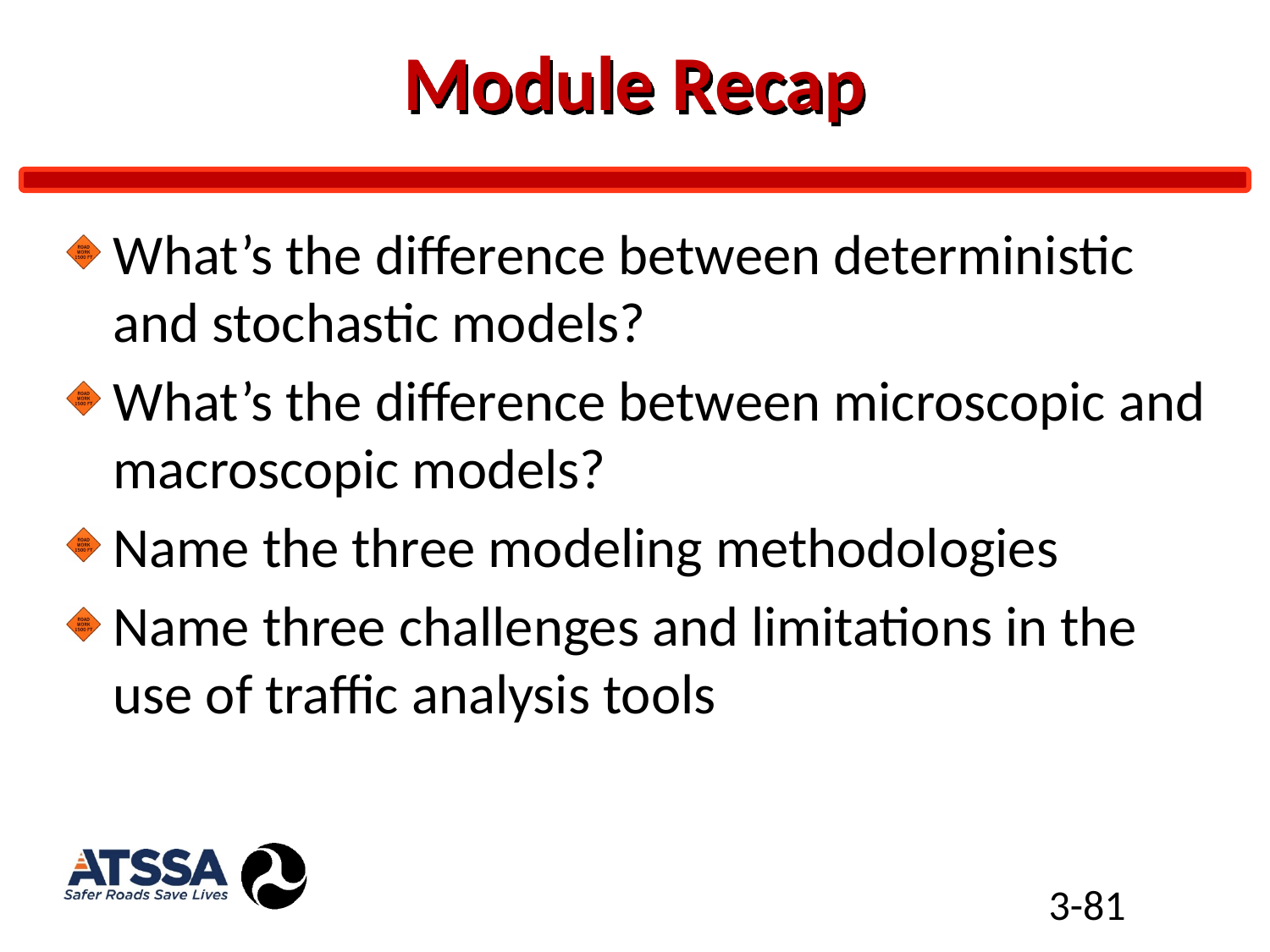

# Module Recap
What’s the difference between deterministic and stochastic models?
What’s the difference between microscopic and macroscopic models?
Name the three modeling methodologies
Name three challenges and limitations in the use of traffic analysis tools